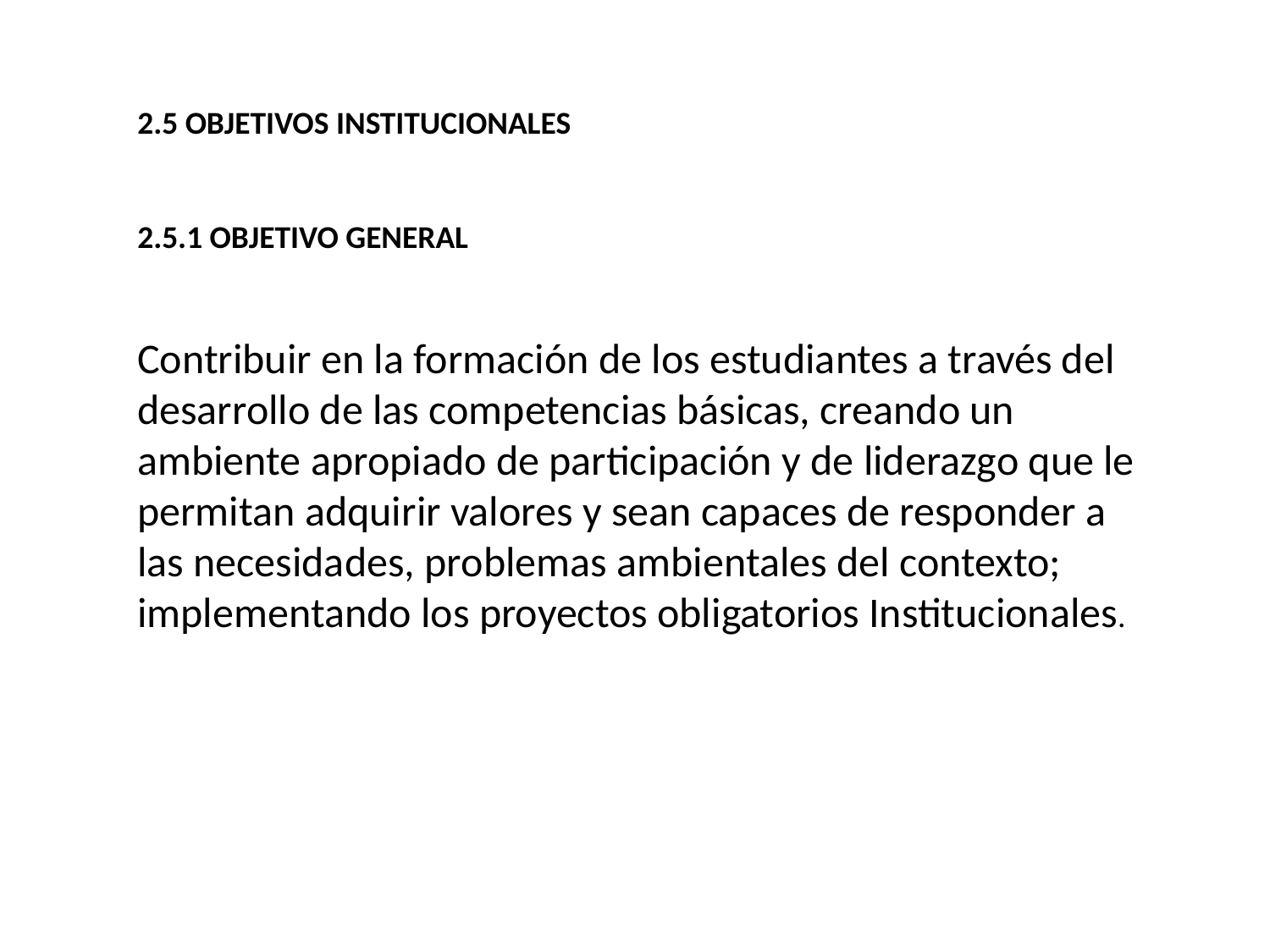

2.5 OBJETIVOS INSTITUCIONALES

2.5.1 OBJETIVO GENERAL

Contribuir en la formación de los estudiantes a través del desarrollo de las competencias básicas, creando un ambiente apropiado de participación y de liderazgo que le permitan adquirir valores y sean capaces de responder a las necesidades, problemas ambientales del contexto; implementando los proyectos obligatorios Institucionales.